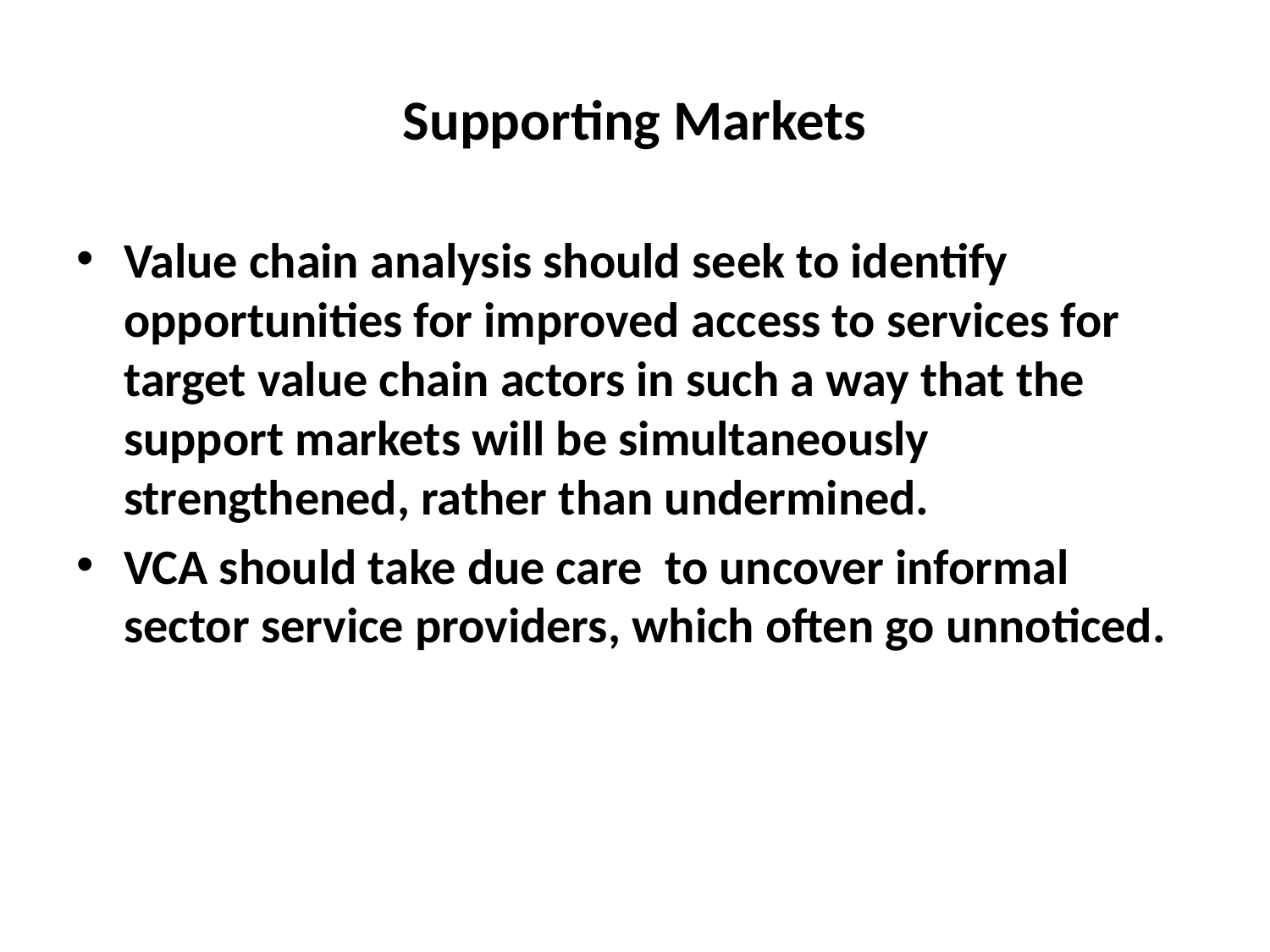

# Supporting Markets
Value chain analysis should seek to identify opportunities for improved access to services for target value chain actors in such a way that the support markets will be simultaneously strengthened, rather than undermined.
VCA should take due care  to uncover informal sector service providers, which often go unnoticed.